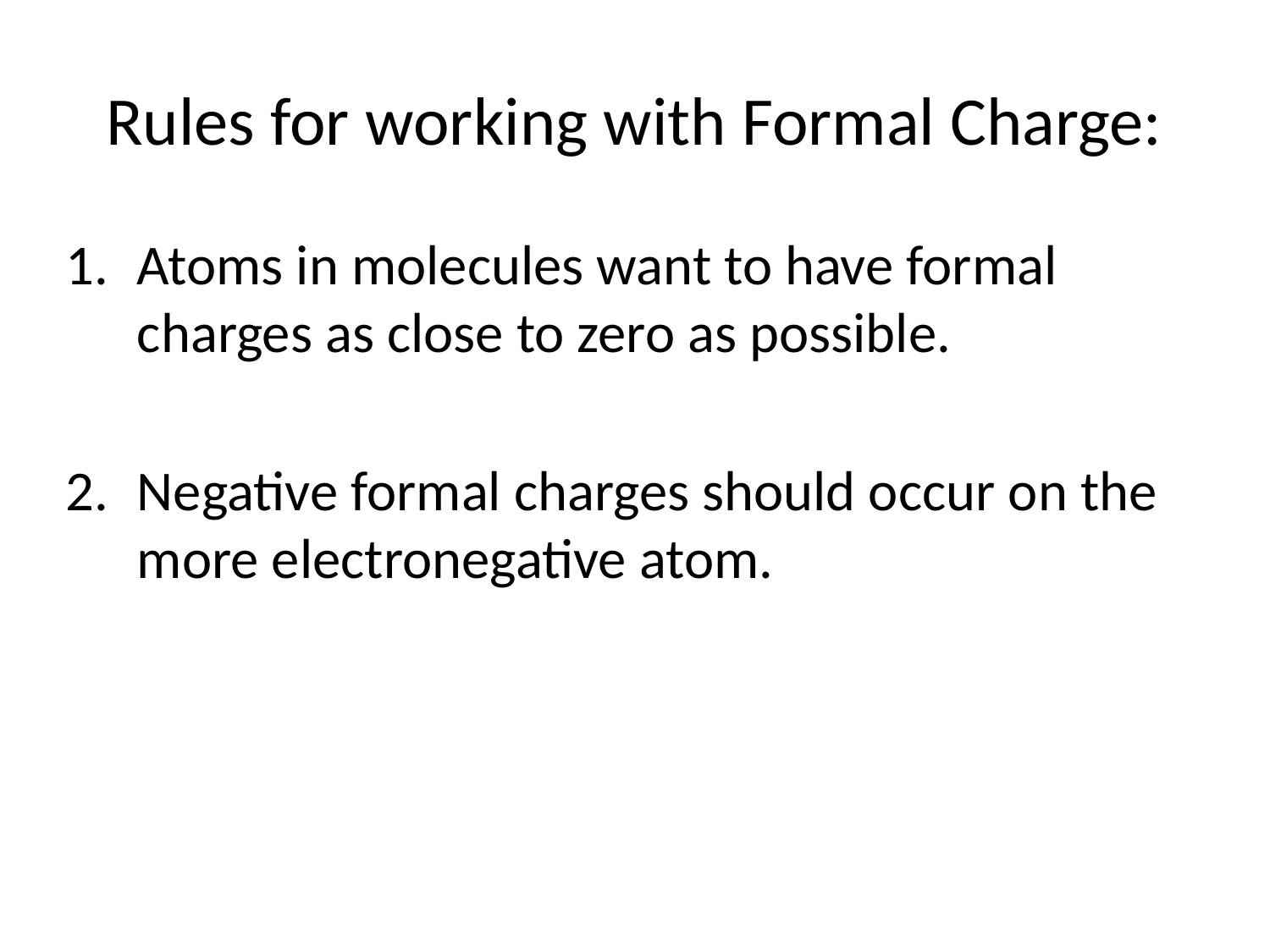

# Rules for working with Formal Charge:
Atoms in molecules want to have formal charges as close to zero as possible.

Negative formal charges should occur on the more electronegative atom.